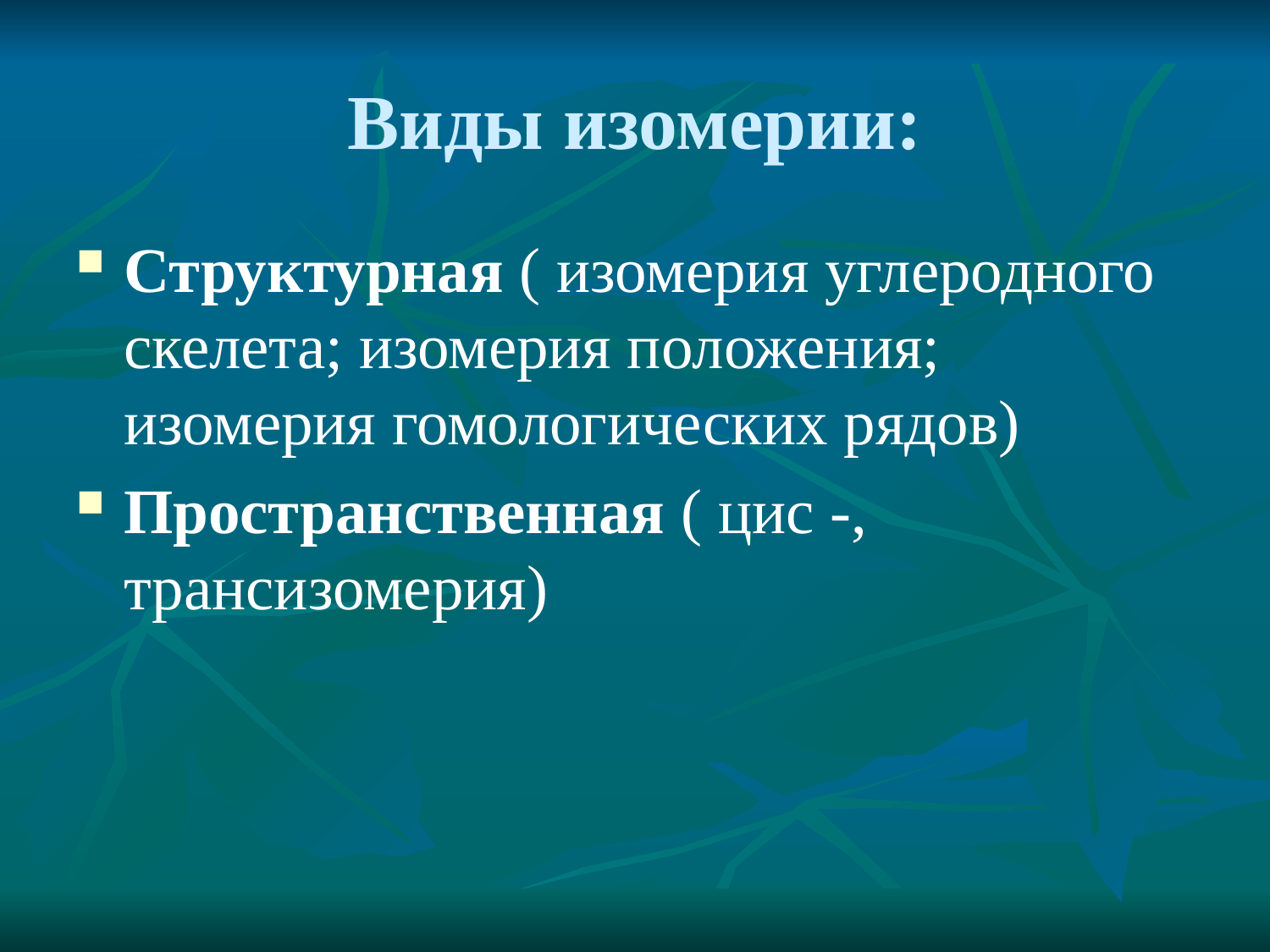

# Виды изомерии:
Структурная ( изомерия углеродного скелета; изомерия положения; изомерия гомологических рядов)
Пространственная ( цис -, трансизомерия)